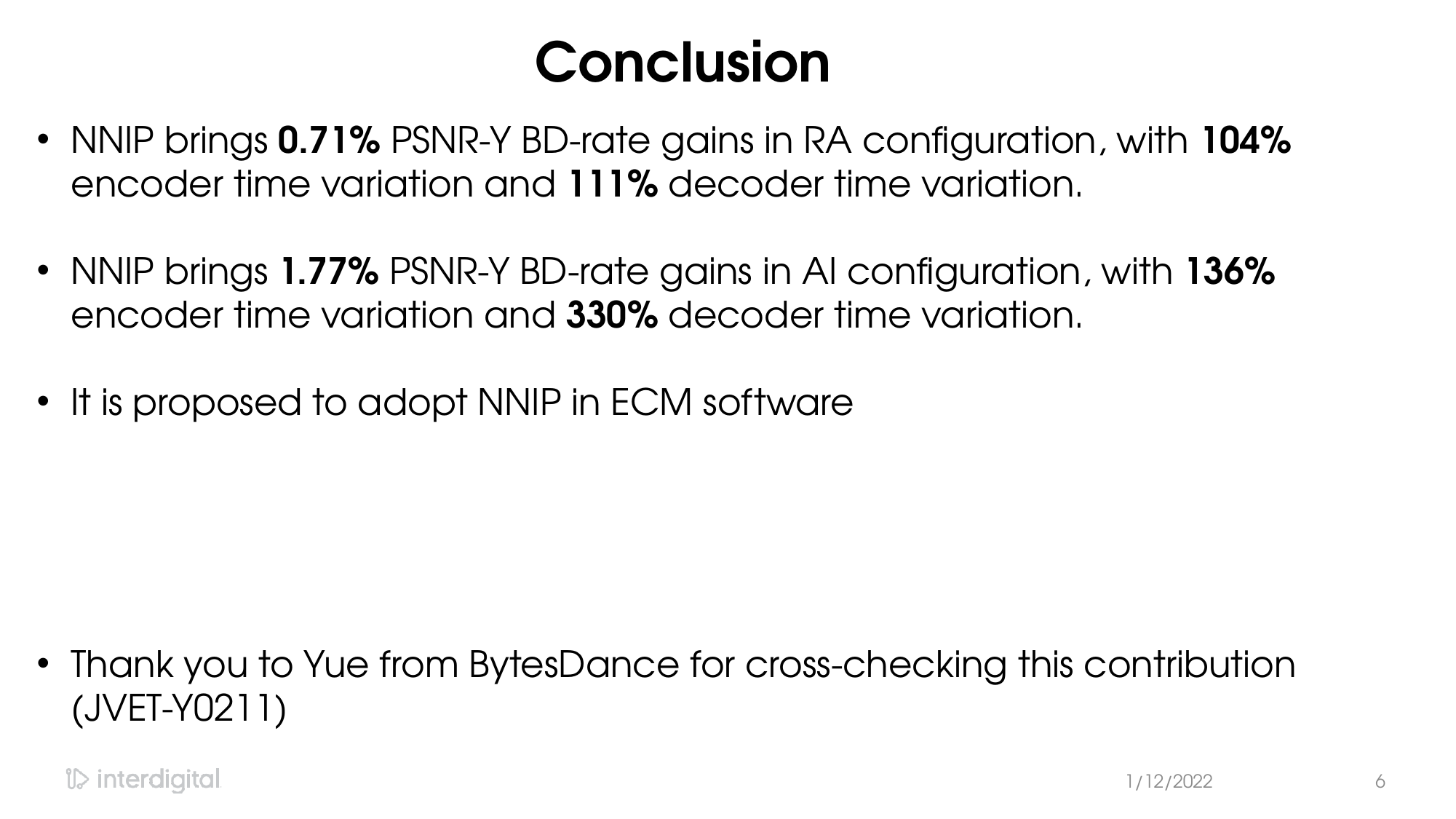

# Conclusion
NNIP brings 0.71% PSNR-Y BD-rate gains in RA configuration, with 104% encoder time variation and 111% decoder time variation.

NNIP brings 1.77% PSNR-Y BD-rate gains in AI configuration, with 136% encoder time variation and 330% decoder time variation.

It is proposed to adopt NNIP in ECM software

Thank you to Yue from BytesDance for cross-checking this contribution (JVET-Y0211)

1/12/2022
6